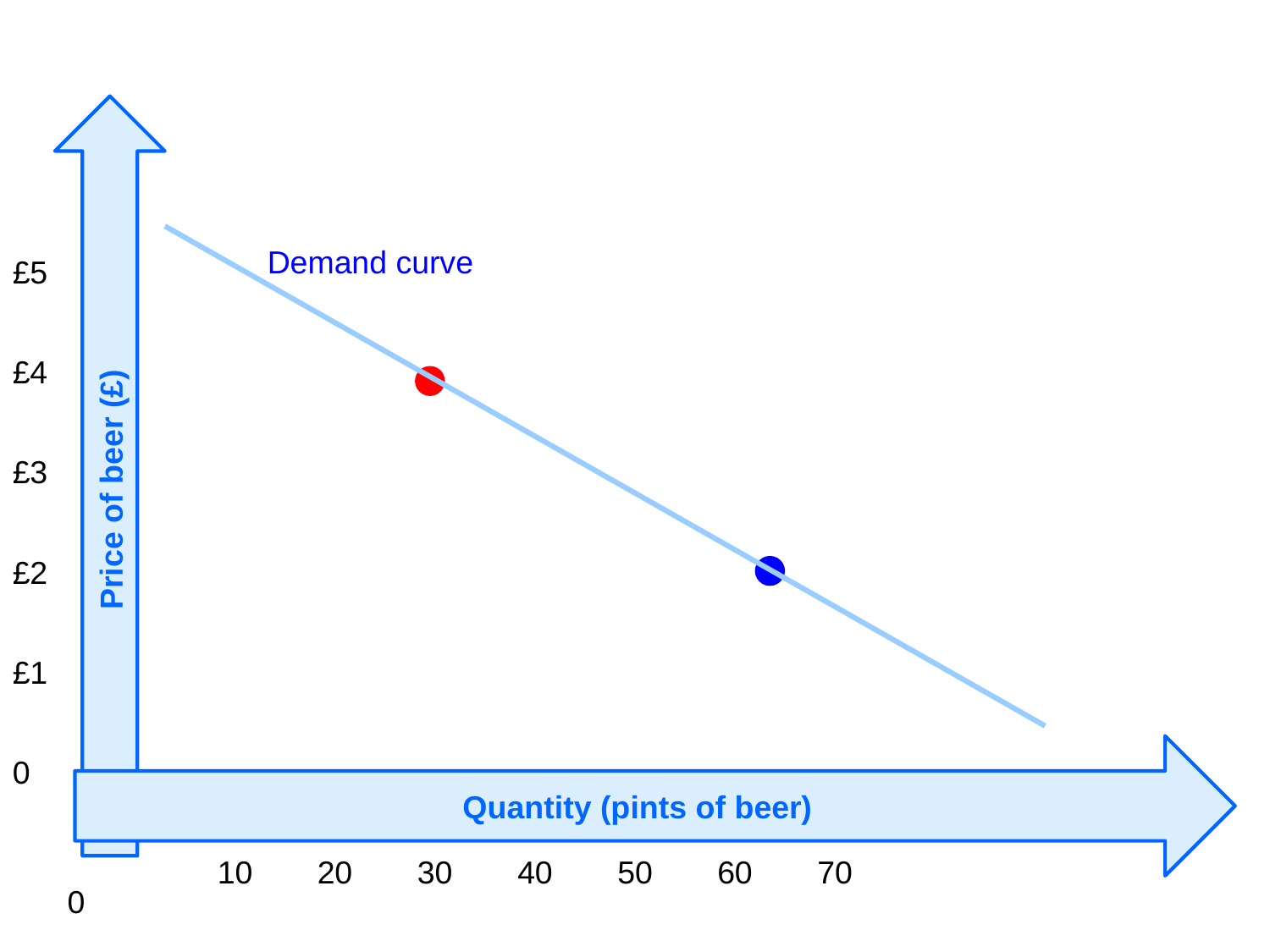

Price of beer (£)
Demand curve
£5
£4

£3
£2

£1
Quantity (pints of beer)
0
10
20
30
40
50
60
70
0